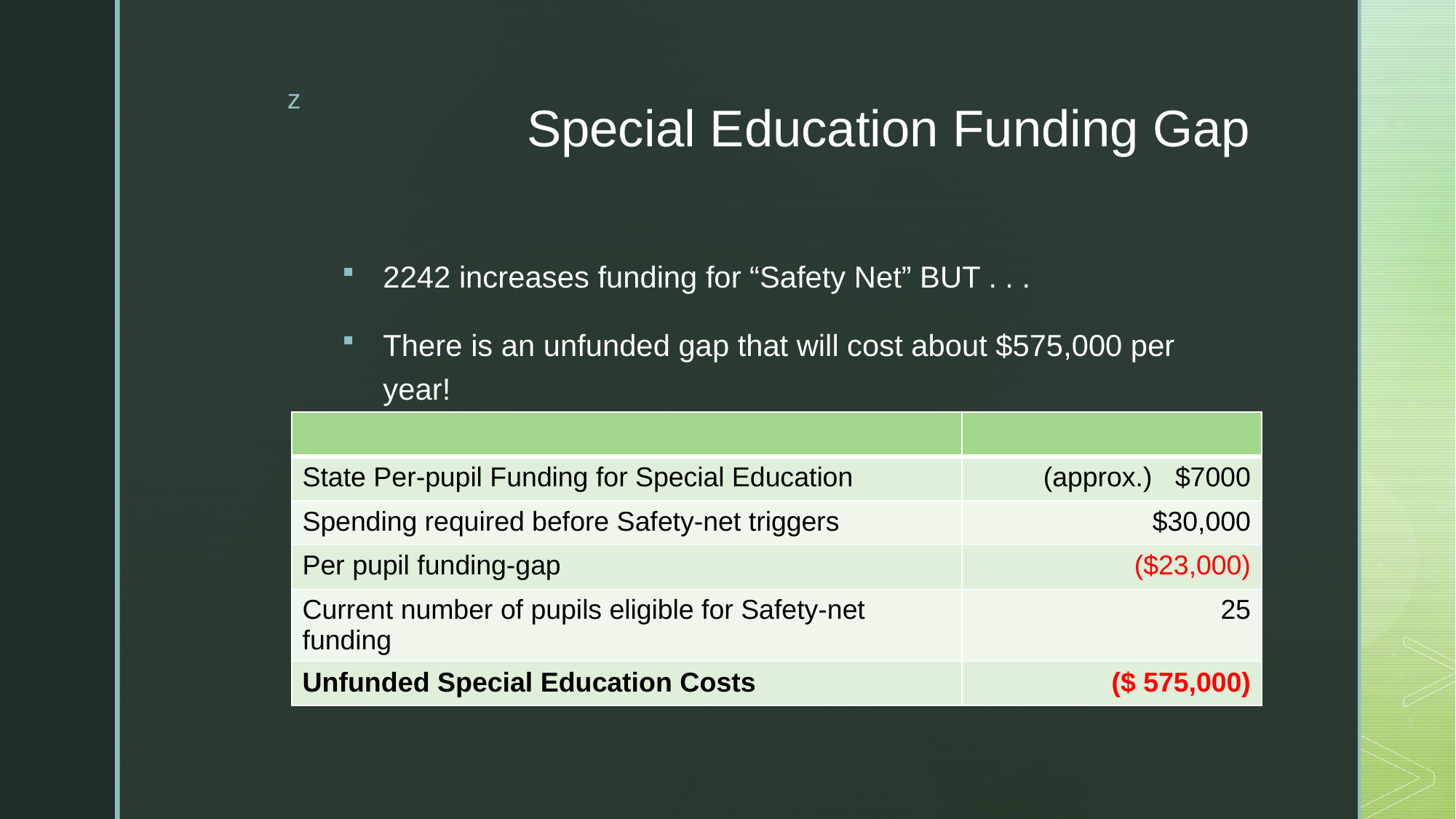

# Special Education Funding Gap
2242 increases funding for “Safety Net” BUT . . .
There is an unfunded gap that will cost about $575,000 per year!

|  |  |
| --- | --- |
| State Per-pupil Funding for Special Education | (approx.) $7000 |
| Spending required before Safety-net triggers | $30,000 |
| Per pupil funding-gap | ($23,000) |
| Current number of pupils eligible for Safety-net funding | 25 |
| Unfunded Special Education Costs | ($ 575,000) |